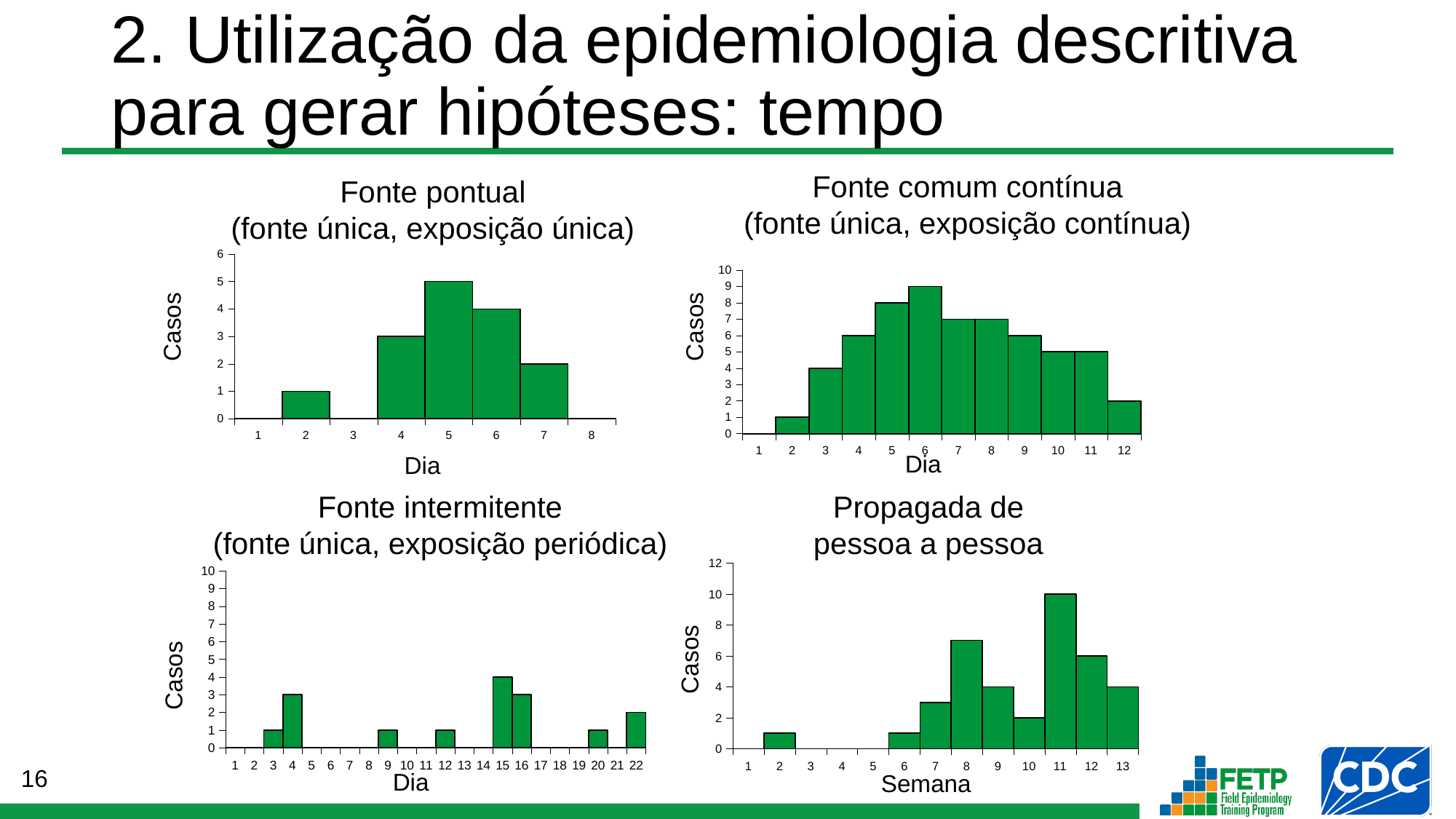

# 2. Utilização da epidemiologia descritiva para gerar hipóteses: tempo
Fonte comum contínua
(fonte única, exposição contínua)
Fonte pontual
(fonte única, exposição única)

### Chart

| Category |  |
|---|---|

### Chart

| Category |  |
|---|---|
Casos
Casos
Dia
Dia
Propagada de pessoa a pessoa
Fonte intermitente
(fonte única, exposição periódica)

### Chart

| Category |  |
|---|---|
Casos
Semana

### Chart

| Category |  |
|---|---|
Casos
Dia